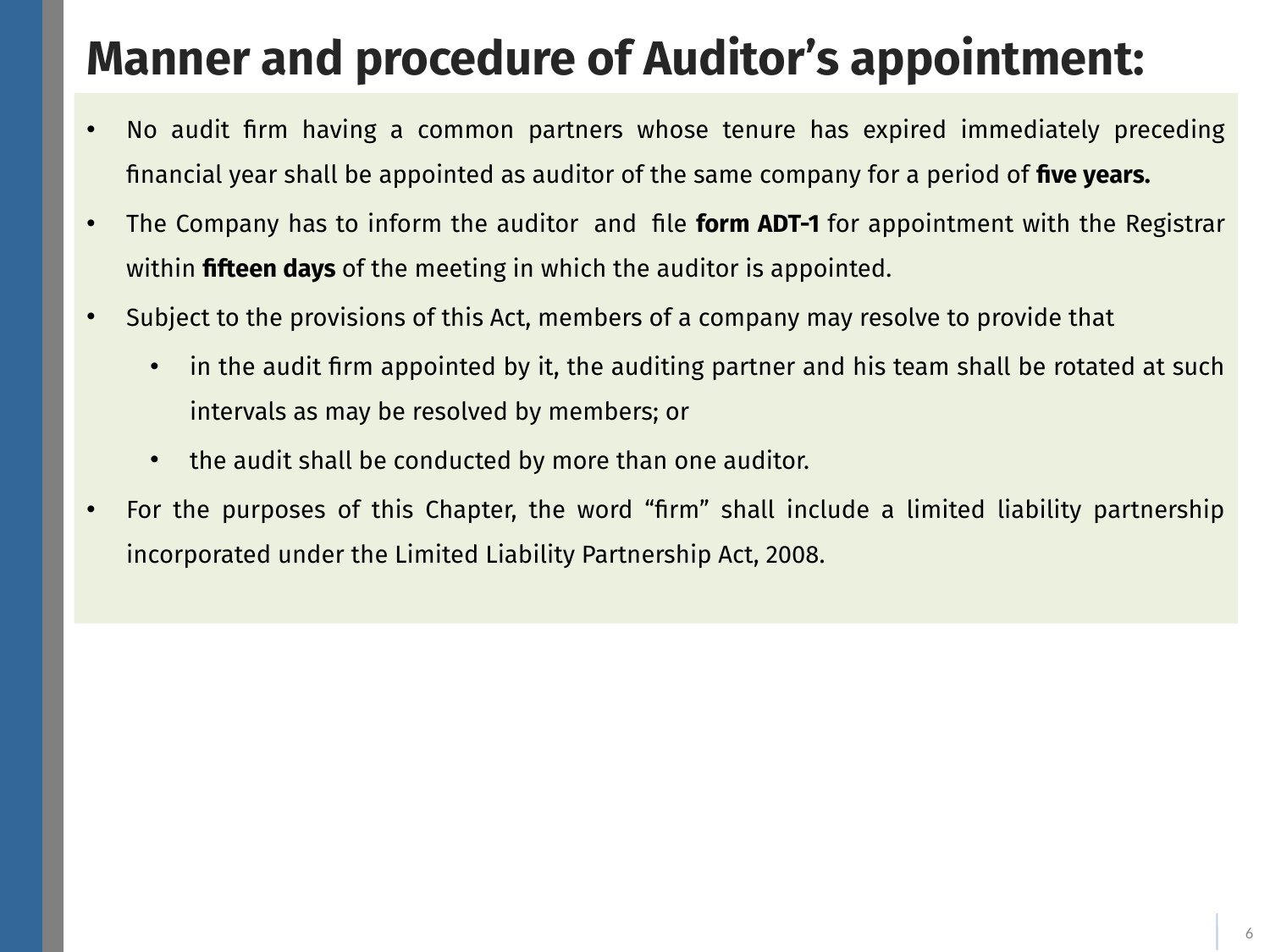

# Manner and procedure of Auditor’s appointment:
No audit firm having a common partners whose tenure has expired immediately preceding financial year shall be appointed as auditor of the same company for a period of five years.
The Company has to inform the auditor  and  file form ADT-1 for appointment with the Registrar within fifteen days of the meeting in which the auditor is appointed.
Subject to the provisions of this Act, members of a company may resolve to provide that
in the audit firm appointed by it, the auditing partner and his team shall be rotated at such intervals as may be resolved by members; or
the audit shall be conducted by more than one auditor.
For the purposes of this Chapter, the word “firm” shall include a limited liability partnership incorporated under the Limited Liability Partnership Act, 2008.

6